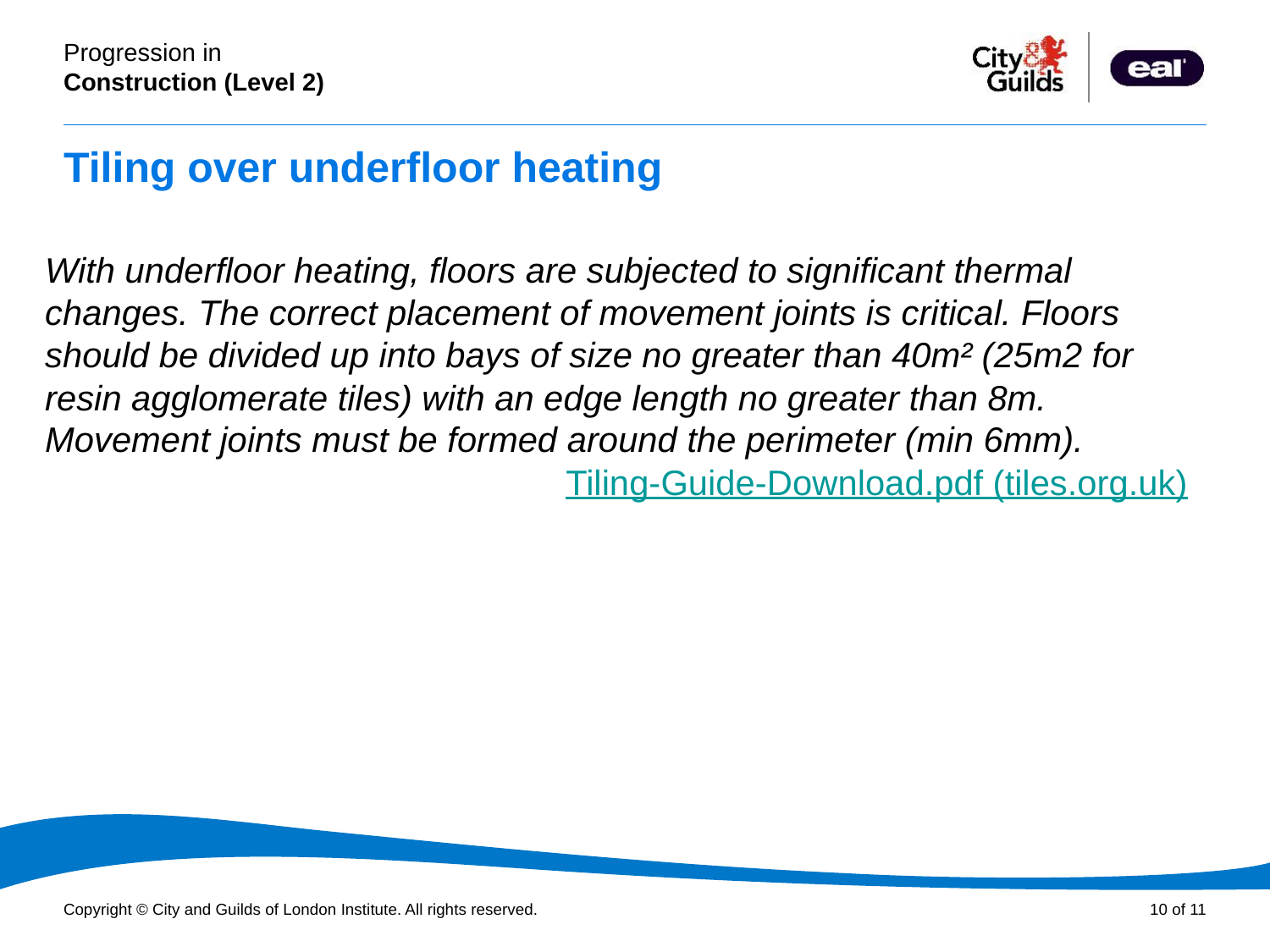

# Tiling over underfloor heating
With underfloor heating, floors are subjected to significant thermal changes. The correct placement of movement joints is critical. Floors should be divided up into bays of size no greater than 40m² (25m2 for resin agglomerate tiles) with an edge length no greater than 8m. Movement joints must be formed around the perimeter (min 6mm).
Tiling-Guide-Download.pdf (tiles.org.uk)